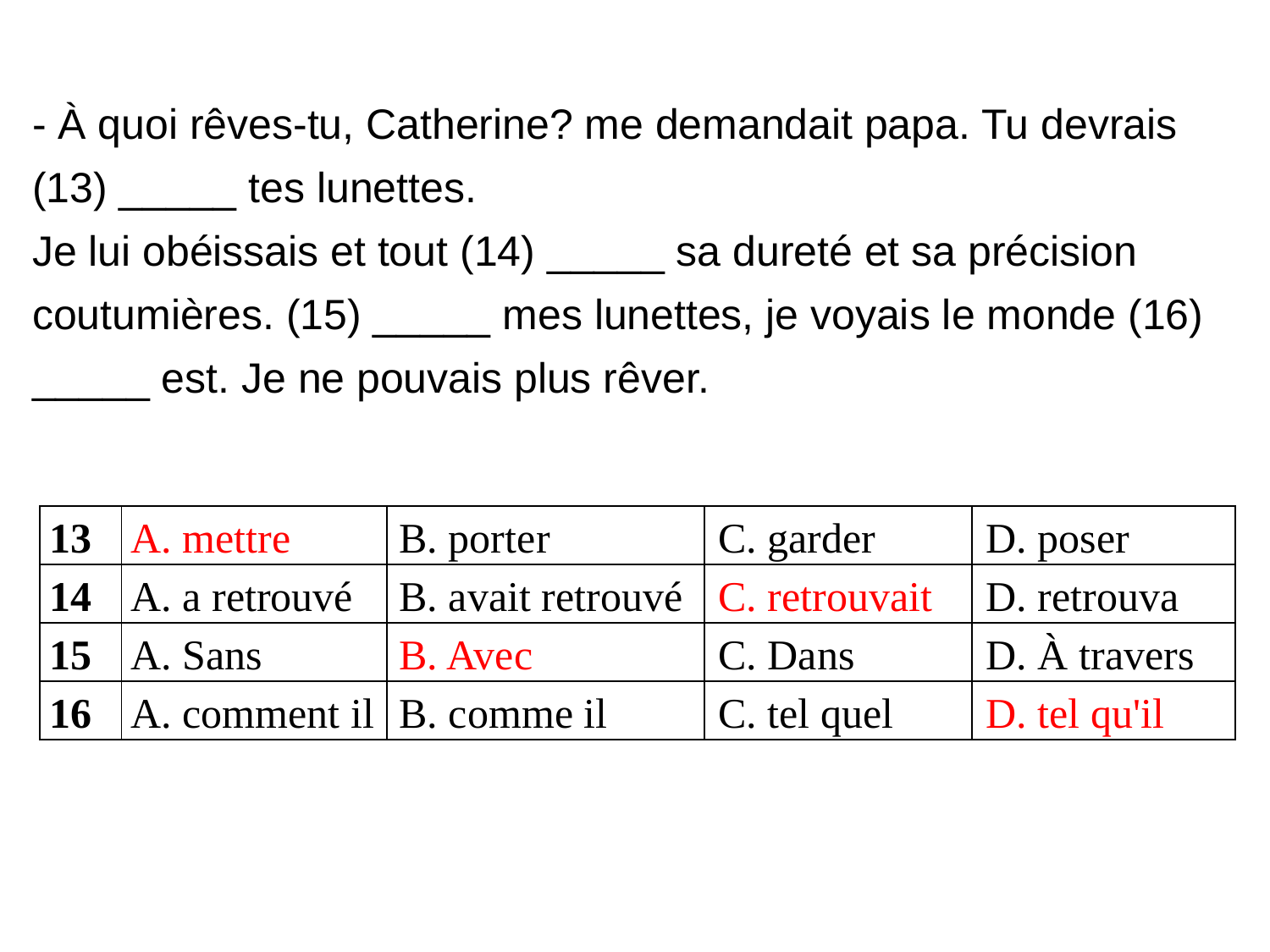

- À quoi rêves-tu, Catherine? me demandait papa. Tu devrais (13) _____ tes lunettes.
Je lui obéissais et tout (14) _____ sa dureté et sa précision coutumières. (15) _____ mes lunettes, je voyais le monde (16) _____ est. Je ne pouvais plus rêver.
| 13 | А. mettre | B. porter | C. garder | D. poser |
| --- | --- | --- | --- | --- |
| 14 | А. a retrouvé | B. avait retrouvé | C. retrouvait | D. retrouva |
| 15 | А. Sans | B. Avec | C. Dans | D. À travers |
| 16 | А. comment il | B. comme il | C. tel quel | D. tel qu'il |